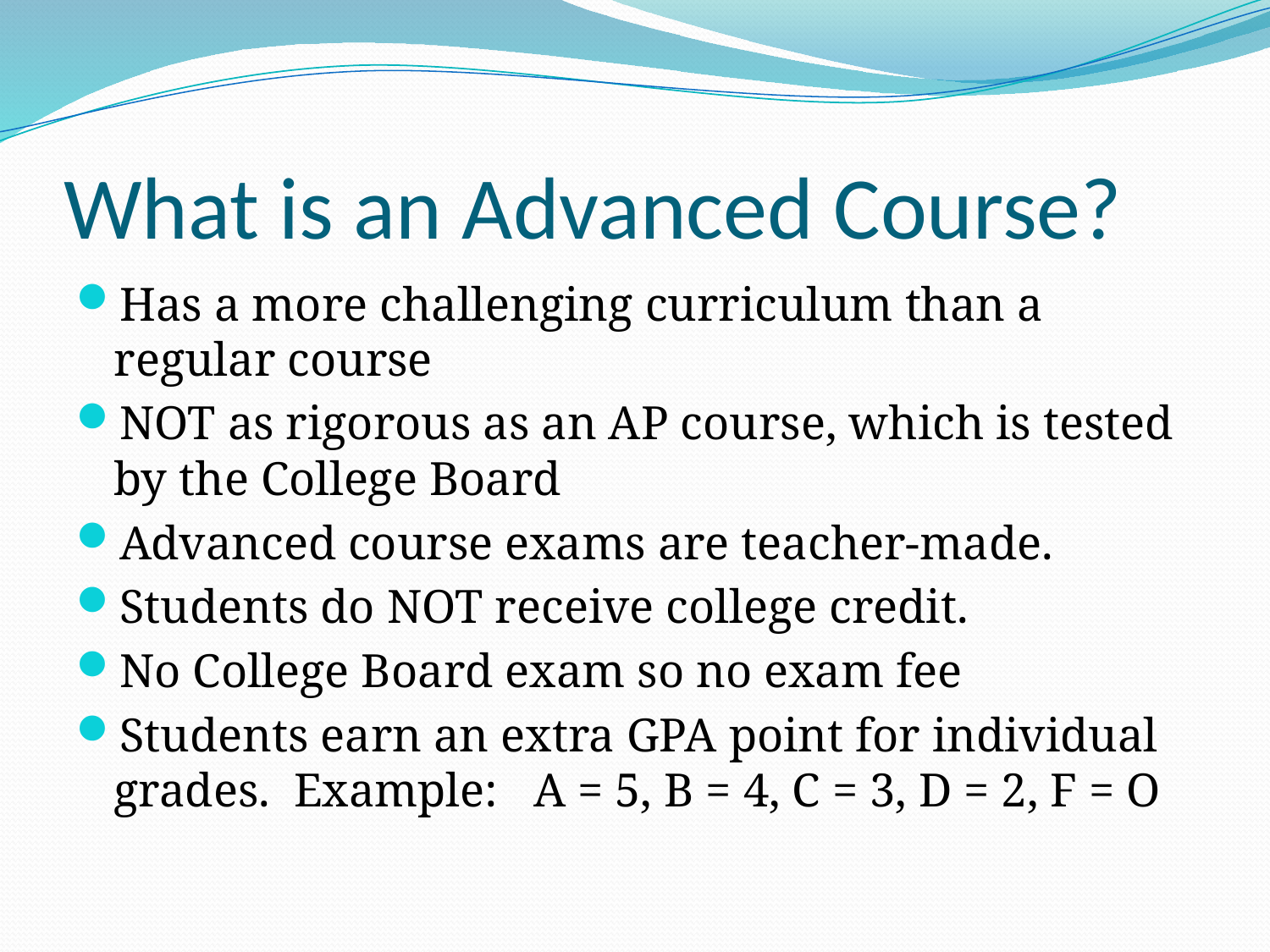

# What is an Advanced Course?
Has a more challenging curriculum than a regular course
NOT as rigorous as an AP course, which is tested by the College Board
Advanced course exams are teacher-made.
Students do NOT receive college credit.
No College Board exam so no exam fee
Students earn an extra GPA point for individual grades.  Example:   A = 5, B = 4, C = 3, D = 2, F = O